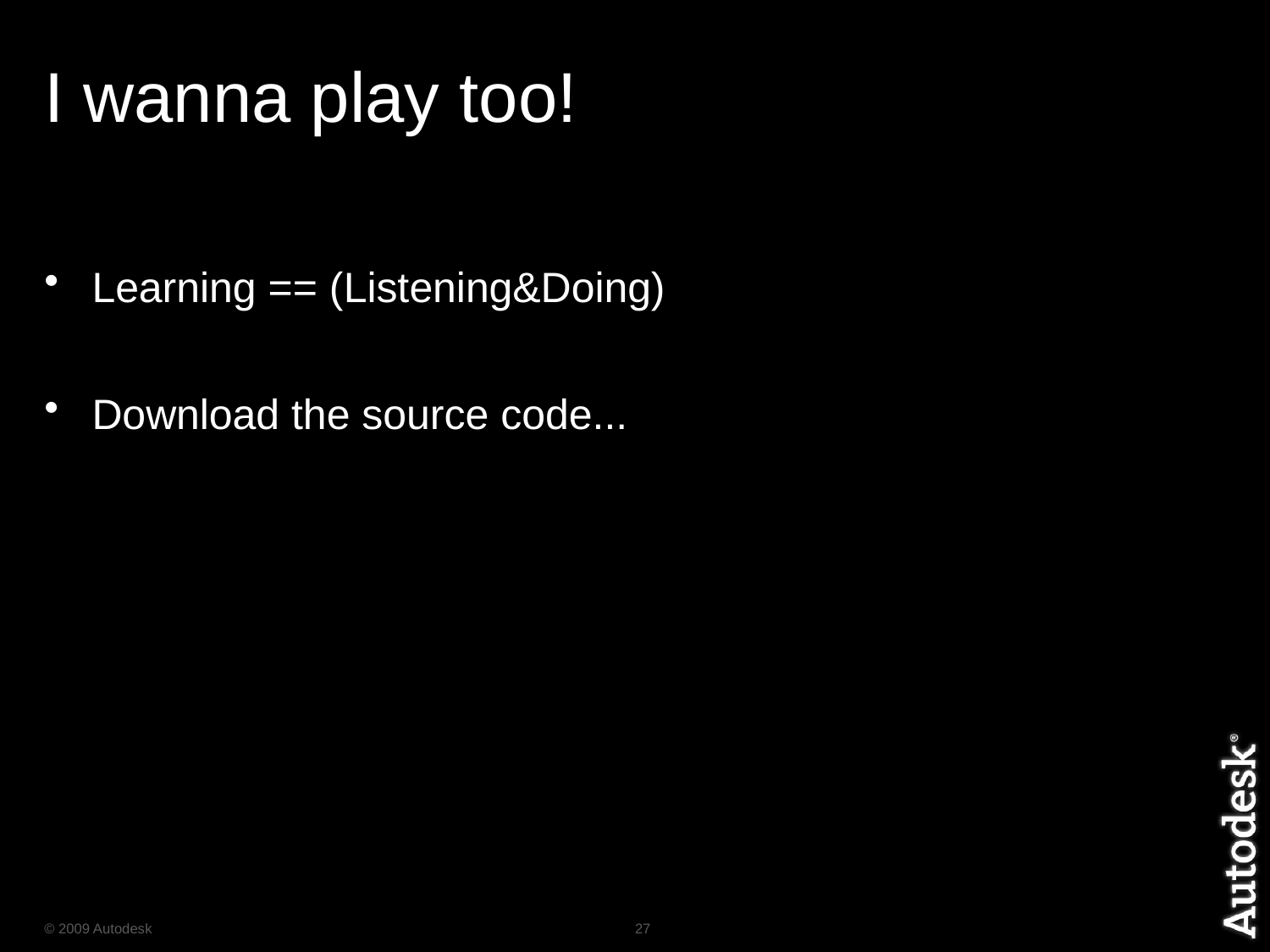

# I wanna play too!

Learning == (Listening&Doing)

Download the source code...